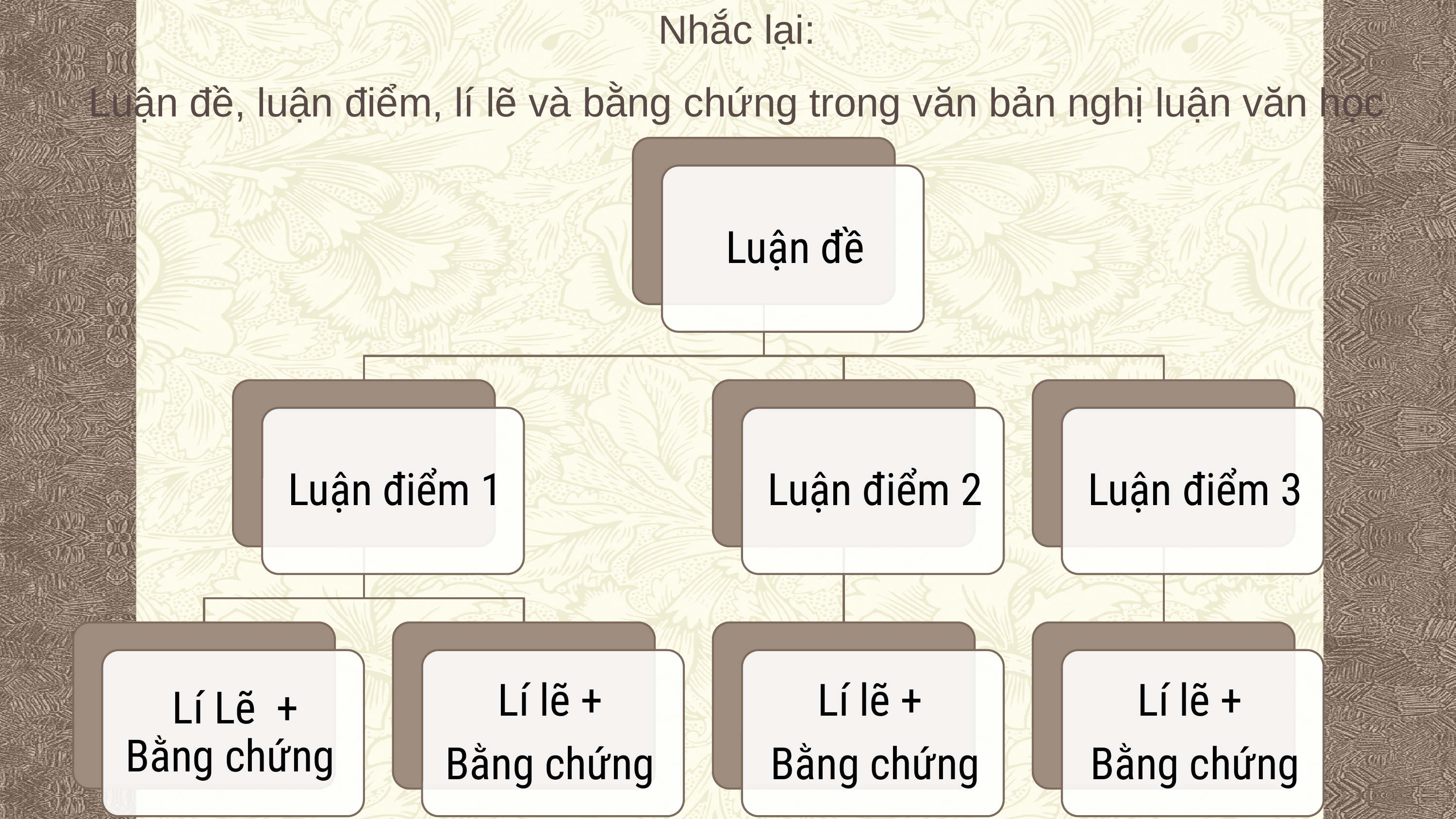

Nhắc lại:
Luận đề, luận điểm, lí lẽ và bằng chứng trong văn bản nghị luận văn học
Luận đề
Luận điểm 1
Lí Lẽ  + Bằng chứng
Lí lẽ +
Bằng chứng
Luận điểm 2
Lí lẽ +
Bằng chứng
Luận điểm 3
Lí lẽ +
Bằng chứng